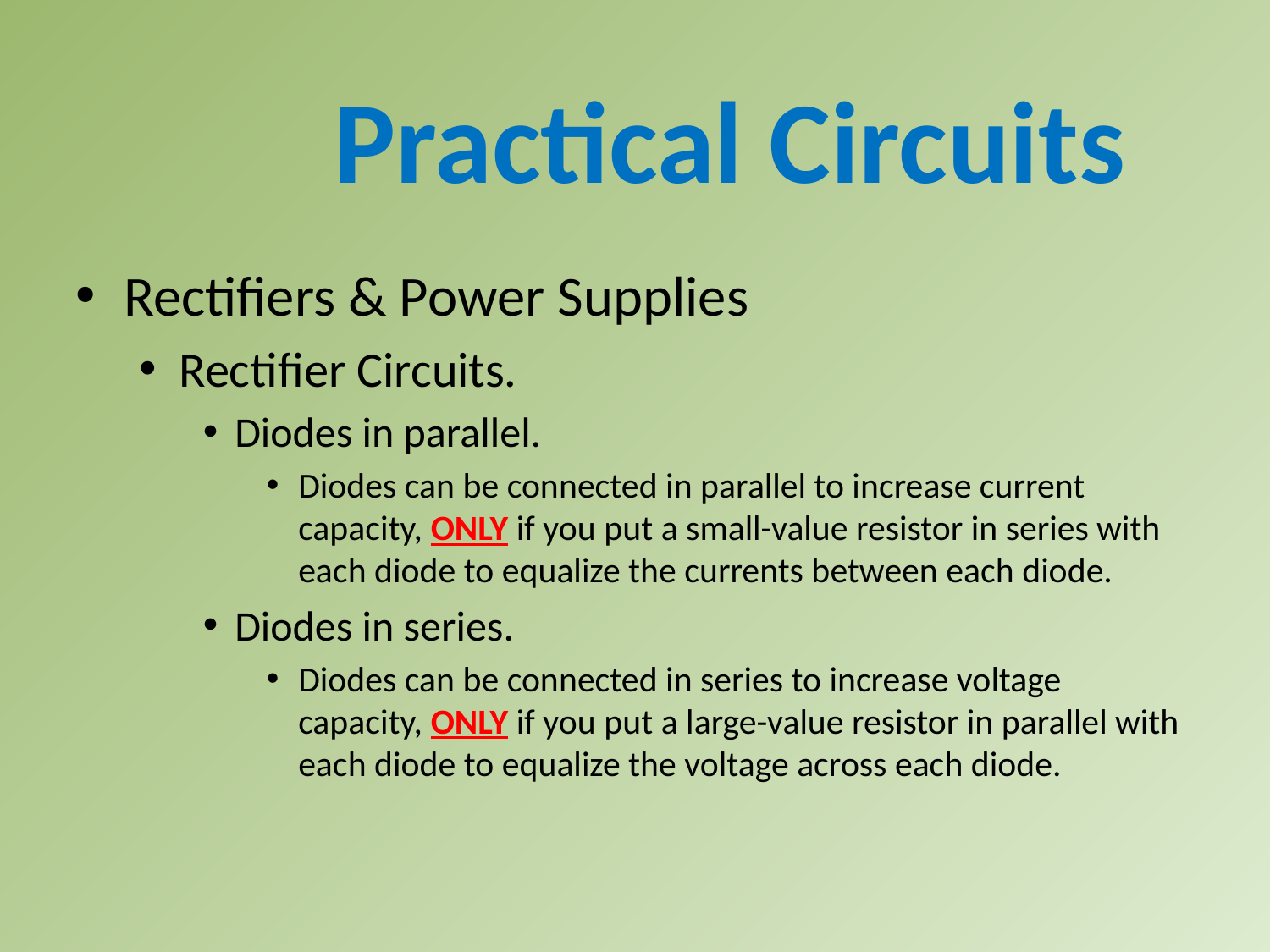

Practical Circuits
Rectifiers & Power Supplies
Rectifier Circuits.
Diodes in parallel.
Diodes can be connected in parallel to increase current capacity, ONLY if you put a small-value resistor in series with each diode to equalize the currents between each diode.
Diodes in series.
Diodes can be connected in series to increase voltage capacity, ONLY if you put a large-value resistor in parallel with each diode to equalize the voltage across each diode.